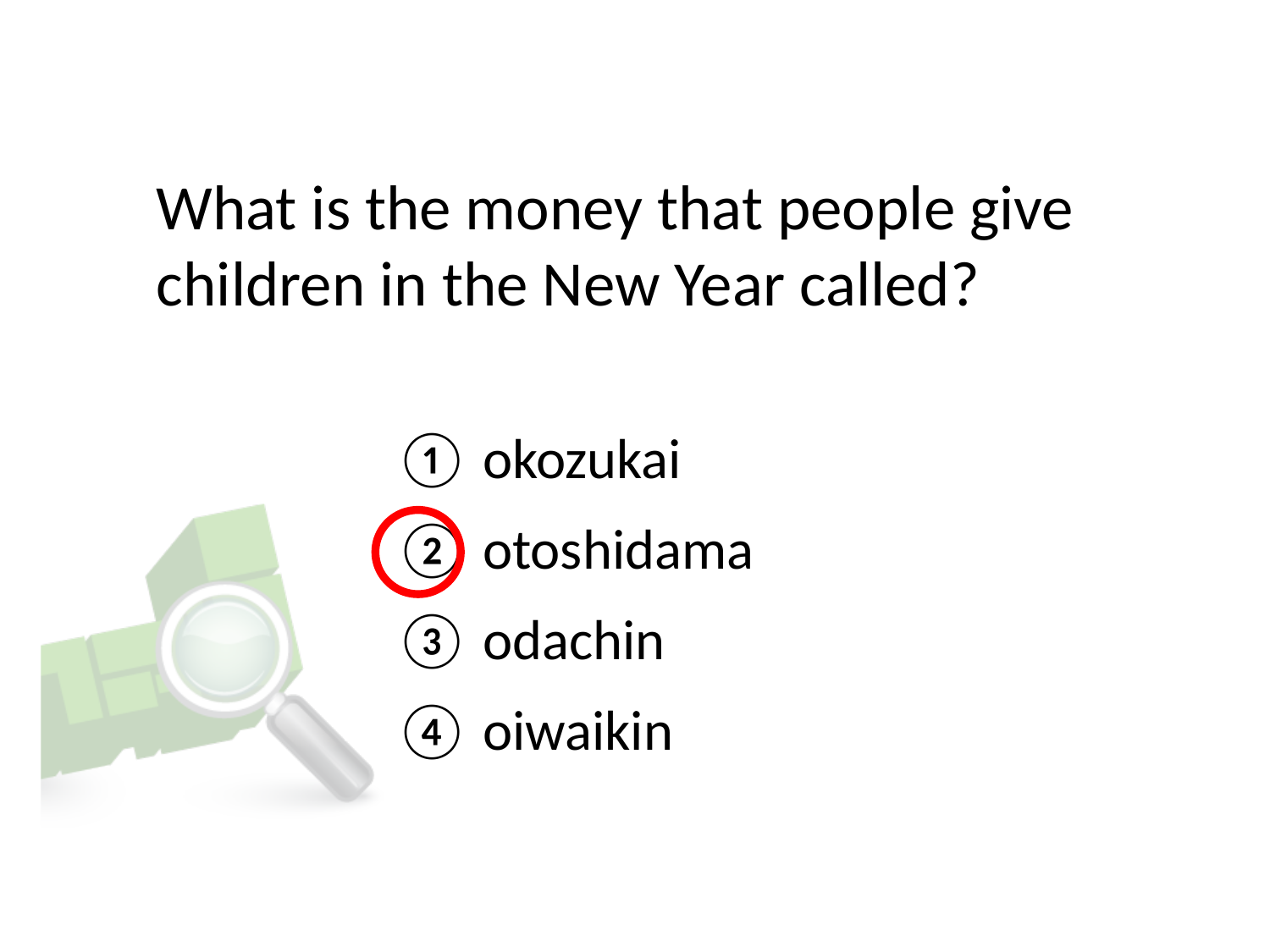

# What is the money that people give children in the New Year called?
① okozukai
② otoshidama
③ odachin
④ oiwaikin